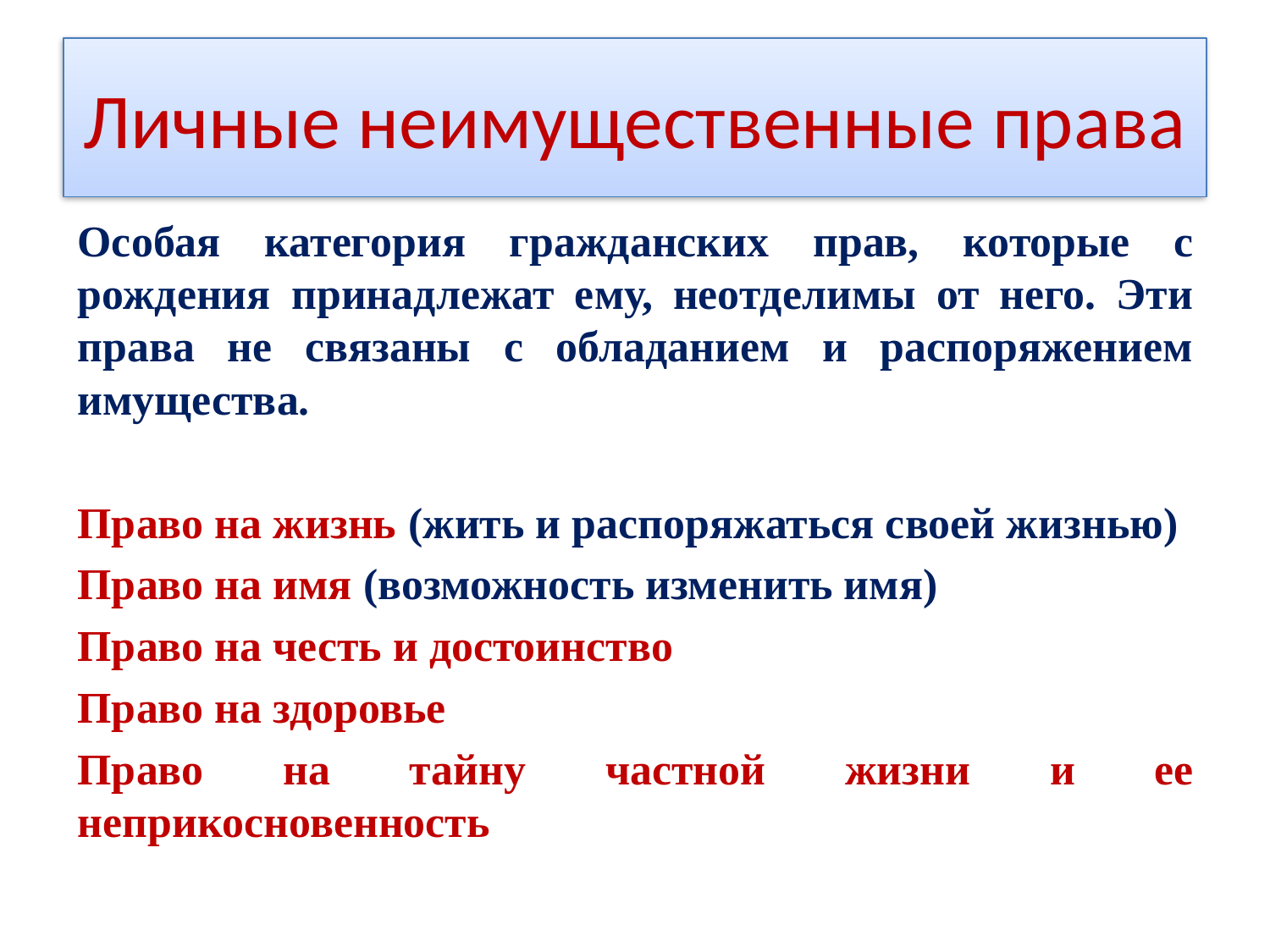

# Личные неимущественные права
Особая категория гражданских прав, которые с рождения принадлежат ему, неотделимы от него. Эти права не связаны с обладанием и распоряжением имущества.

Право на жизнь (жить и распоряжаться своей жизнью)
Право на имя (возможность изменить имя)
Право на честь и достоинство
Право на здоровье
Право на тайну частной жизни и ее неприкосновенность